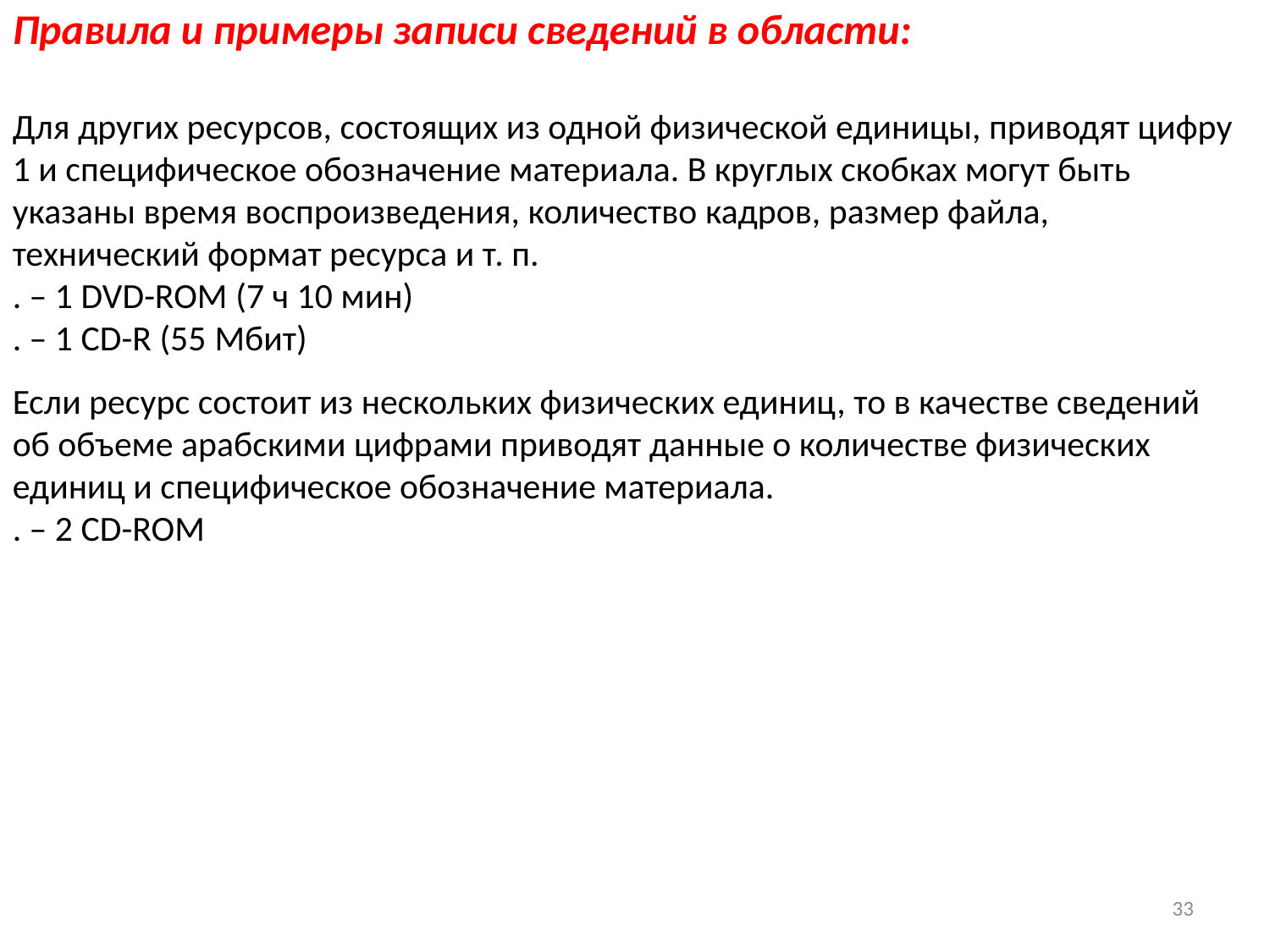

Правила и примеры записи сведений в области:

Для других ресурсов, состоящих из одной физической единицы, приводят цифру 1 и специфическое обозначение материала. В круглых скобках могут быть указаны время воспроизведения, количество кадров, размер файла, технический формат ресурса и т. п.
. – 1 DVD-ROM (7 ч 10 мин)
. – 1 CD-R (55 Мбит)
Если ресурс состоит из нескольких физических единиц, то в качестве сведений об объеме арабскими цифрами приводят данные о количестве физических единиц и специфическое обозначение материала.
. – 2 CD-ROM
33